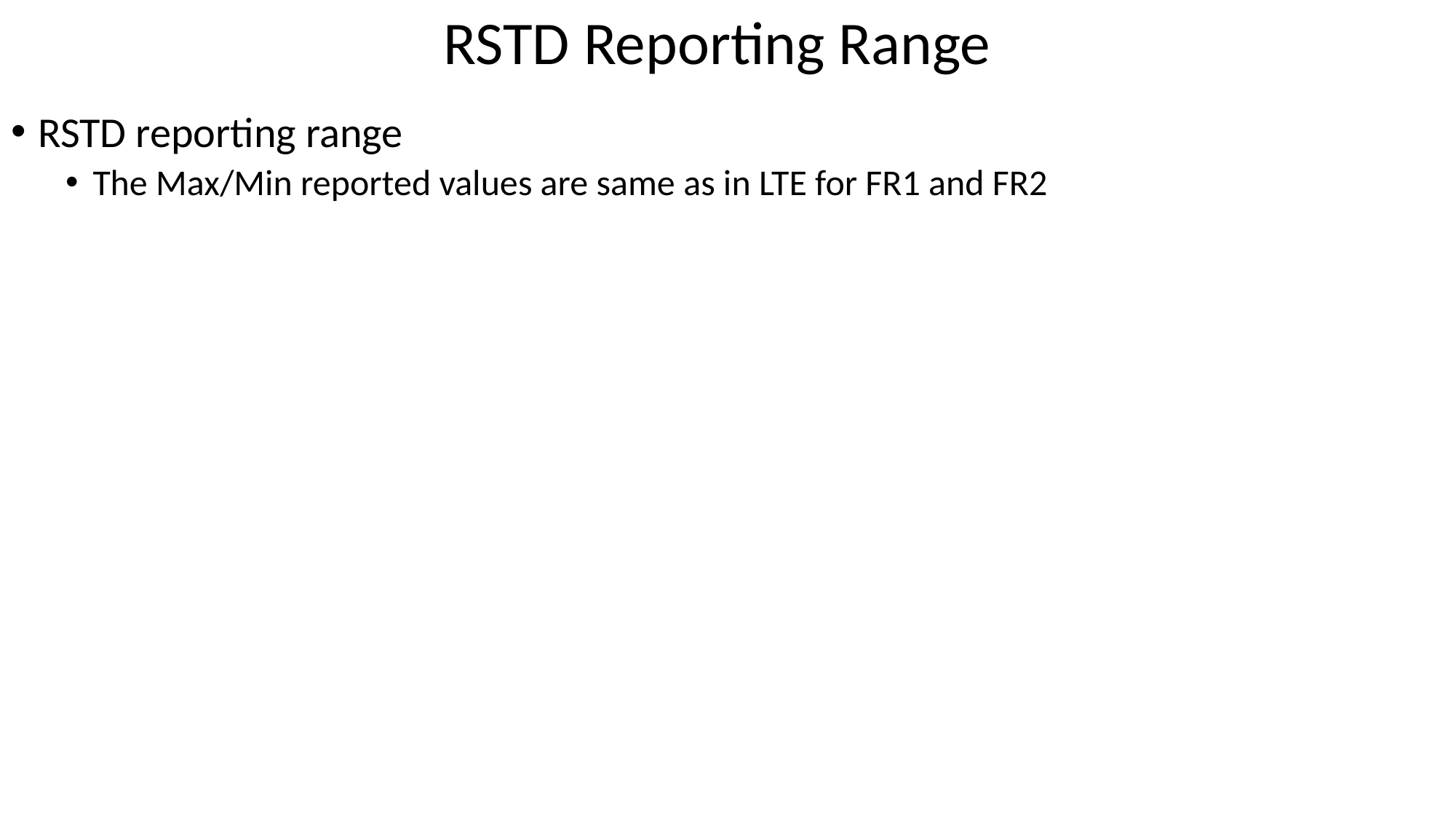

# RSTD Reporting Range
RSTD reporting range
The Max/Min reported values are same as in LTE for FR1 and FR2